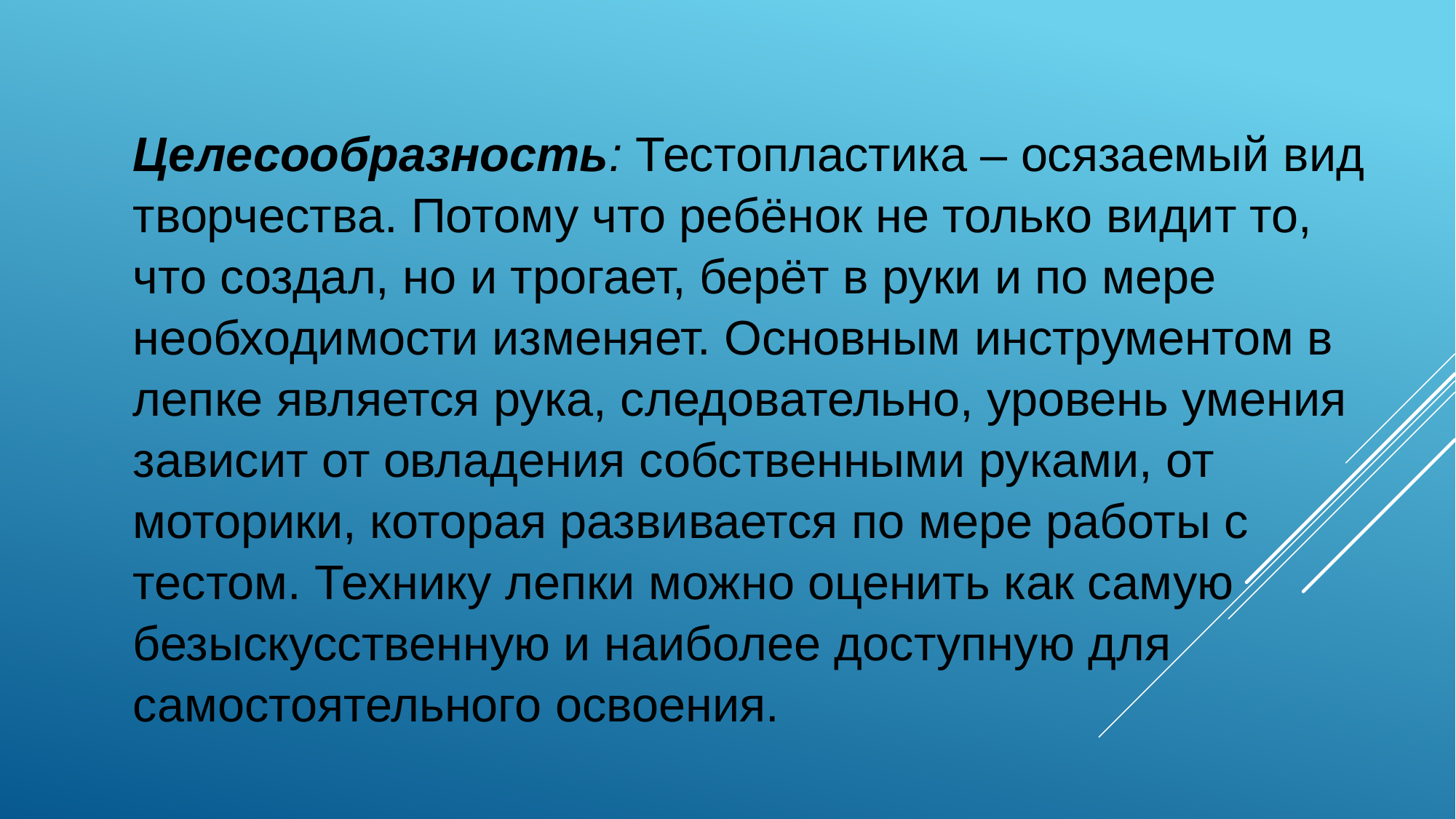

Целесообразность: Тестопластика – осязаемый вид творчества. Потому что ребёнок не только видит то, что создал, но и трогает, берёт в руки и по мере необходимости изменяет. Основным инструментом в лепке является рука, следовательно, уровень умения зависит от овладения собственными руками, от моторики, которая развивается по мере работы с тестом. Технику лепки можно оценить как самую безыскусственную и наиболее доступную для самостоятельного освоения.